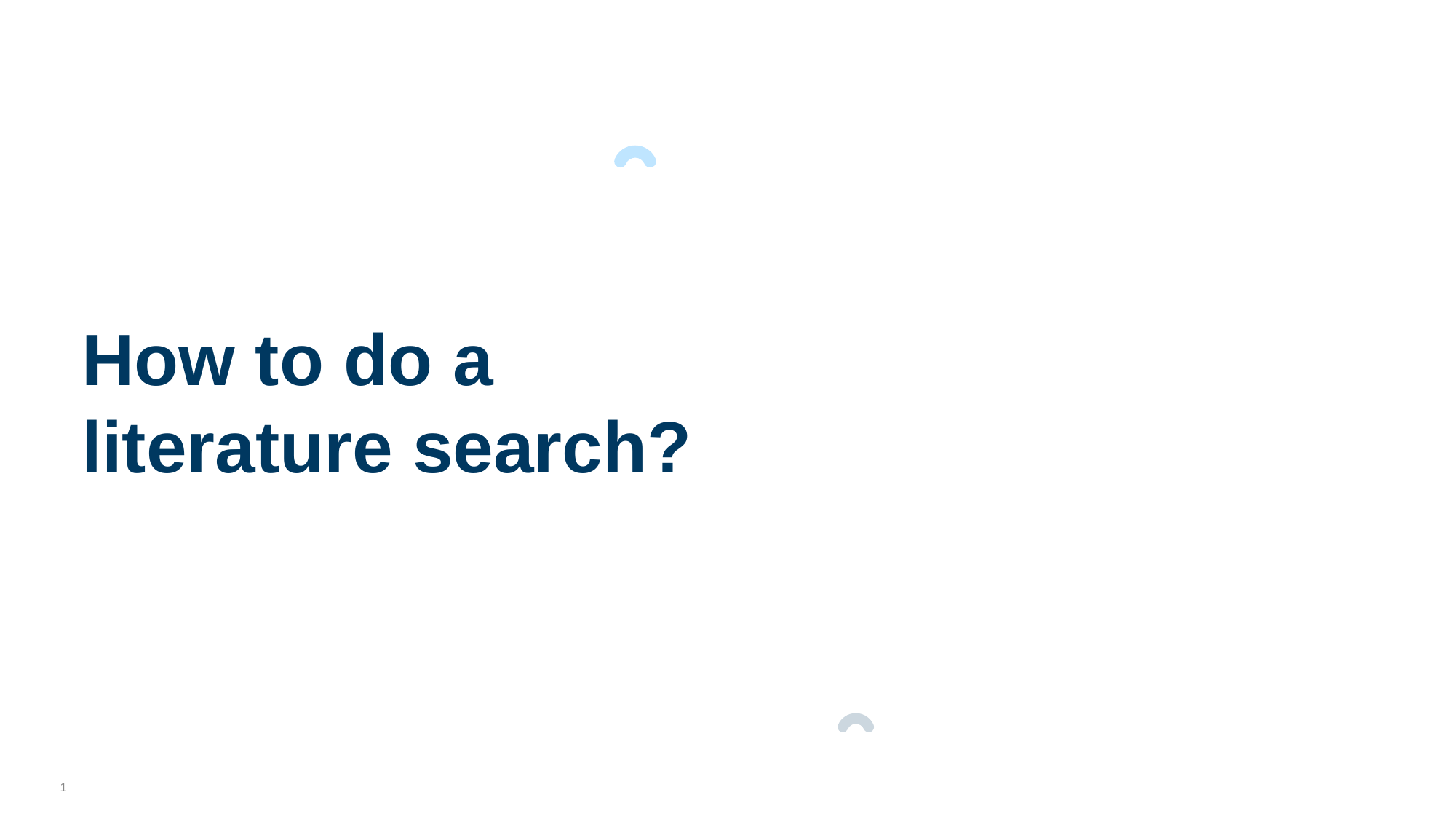

How to do a literature search?

1